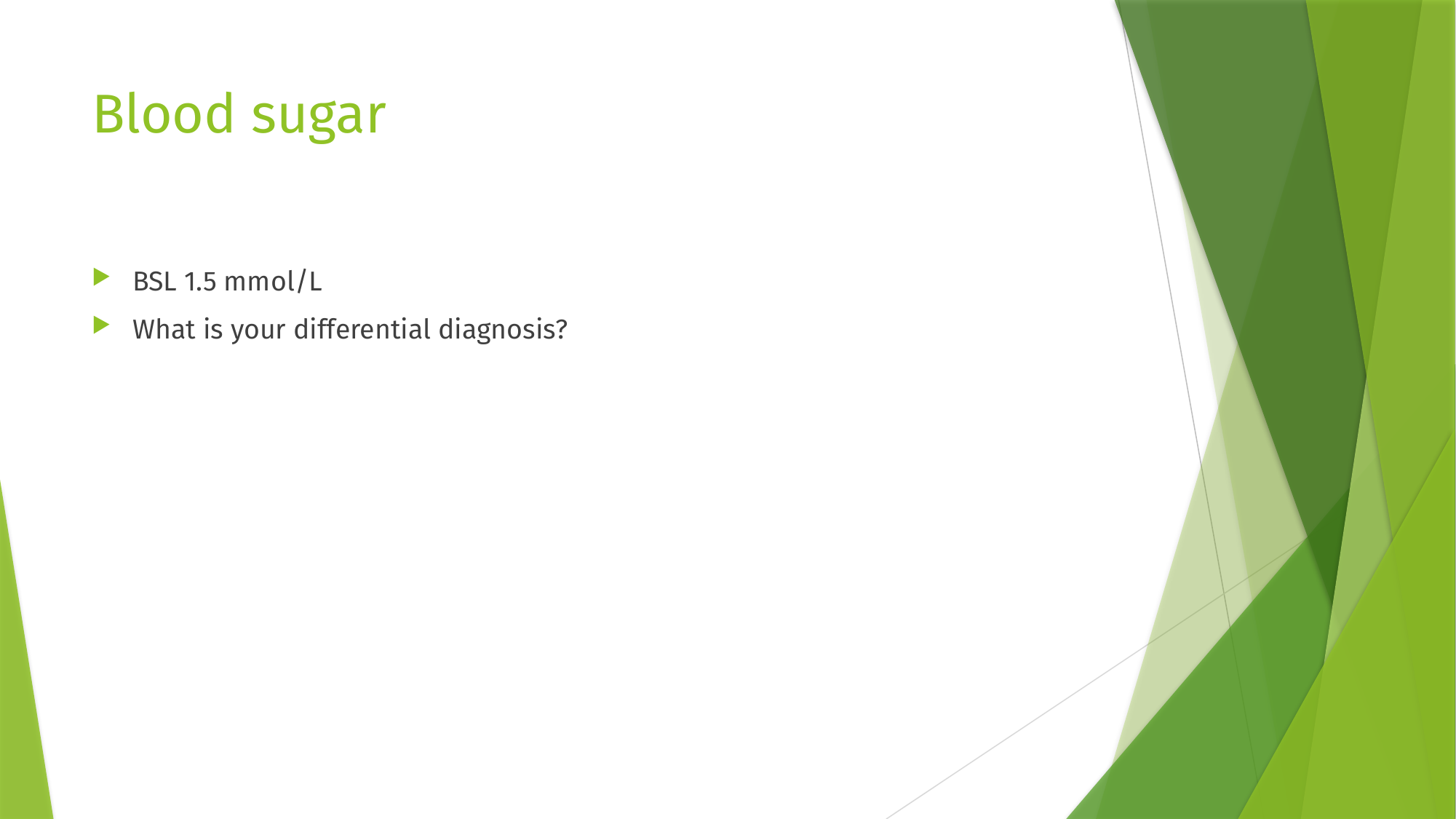

# Blood sugar
BSL 1.5 mmol/L
What is your differential diagnosis?